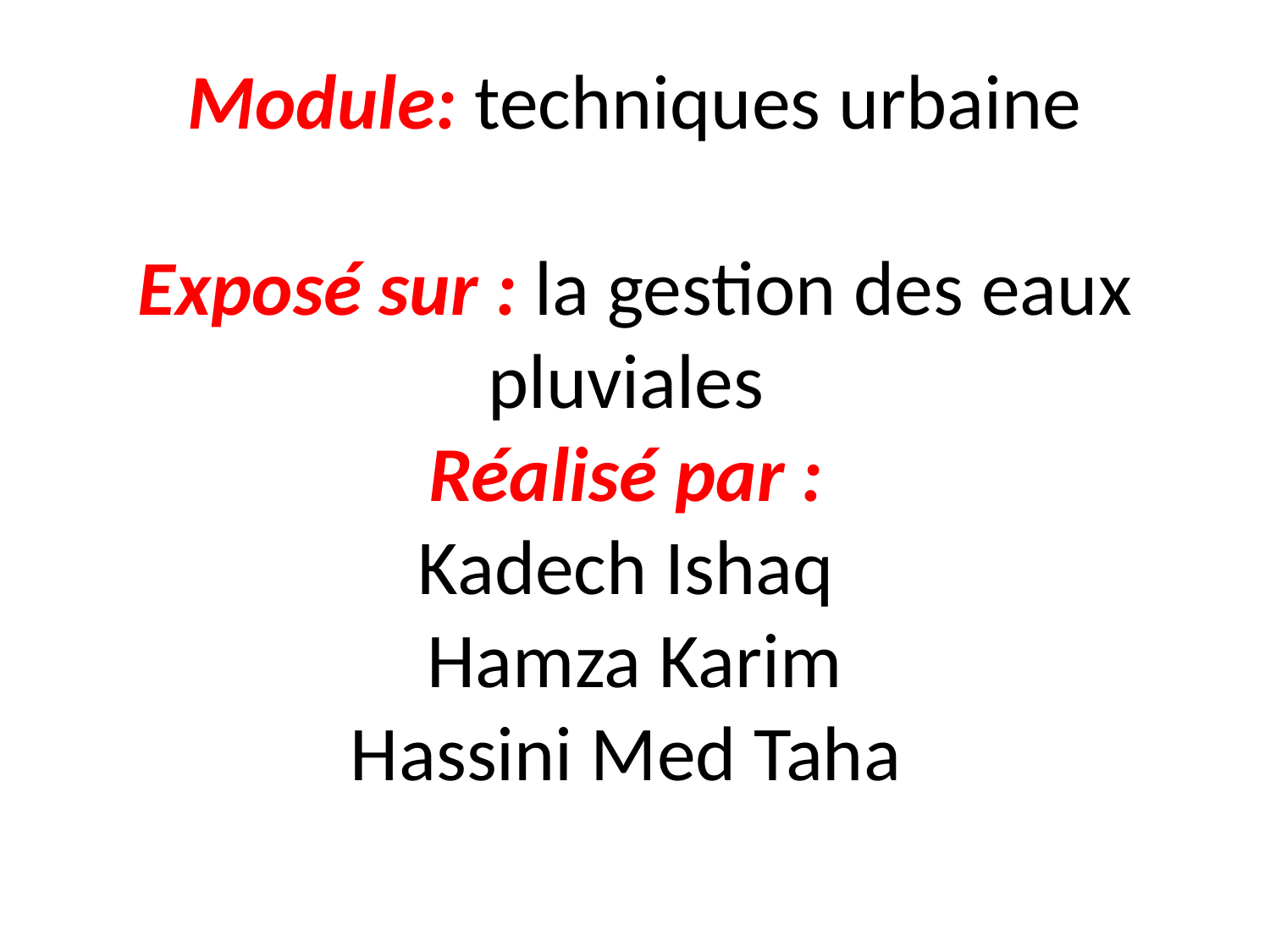

# Module: techniques urbaine Exposé sur : la gestion des eaux pluviales Réalisé par : Kadech Ishaq Hamza Karim Hassini Med Taha